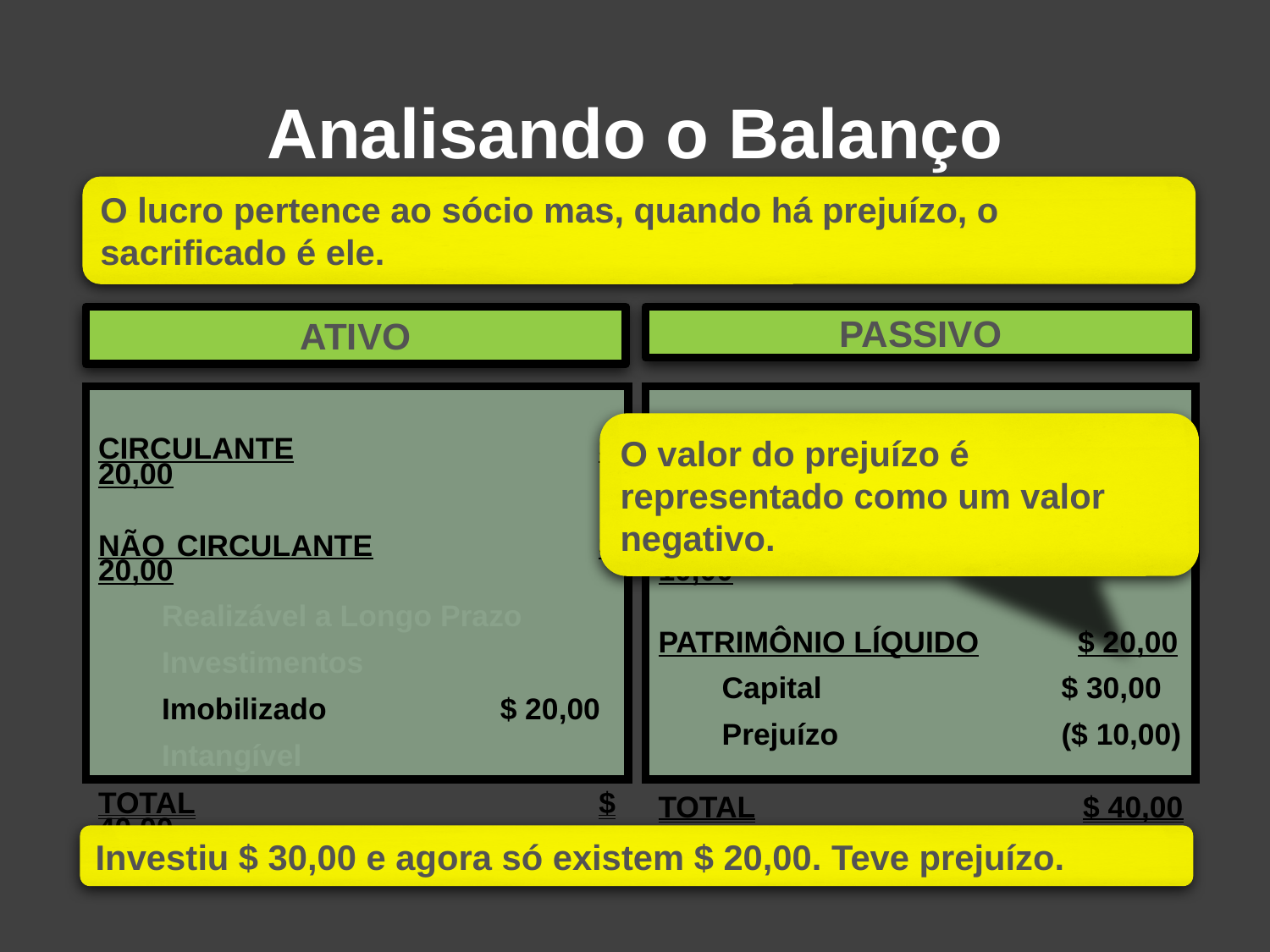

# Analisando o Balanço
O lucro pertence ao sócio mas, quando há prejuízo, o sacrificado é ele.

ATIVO
PASSIVO

CIRCULANTE                            $ 20,00

NÃO CIRCULANTE                   $ 20,00
Realizável a Longo Prazo
Investimentos
Imobilizado                     $ 20,00
Intangível
TOTAL                                       $ 40,00

CIRCULANTE                             $ 10,00

NÃO CIRCULANTE                   $ 10,00

PATRIMÔNIO LÍQUIDO            $ 20,00
Capital                             $ 30,00
Prejuízo                           ($ 10,00)

TOTAL                                       $ 40,00

O valor do prejuízo é representado como um valor negativo.
Investiu $ 30,00 e agora só existem $ 20,00. Teve prejuízo.